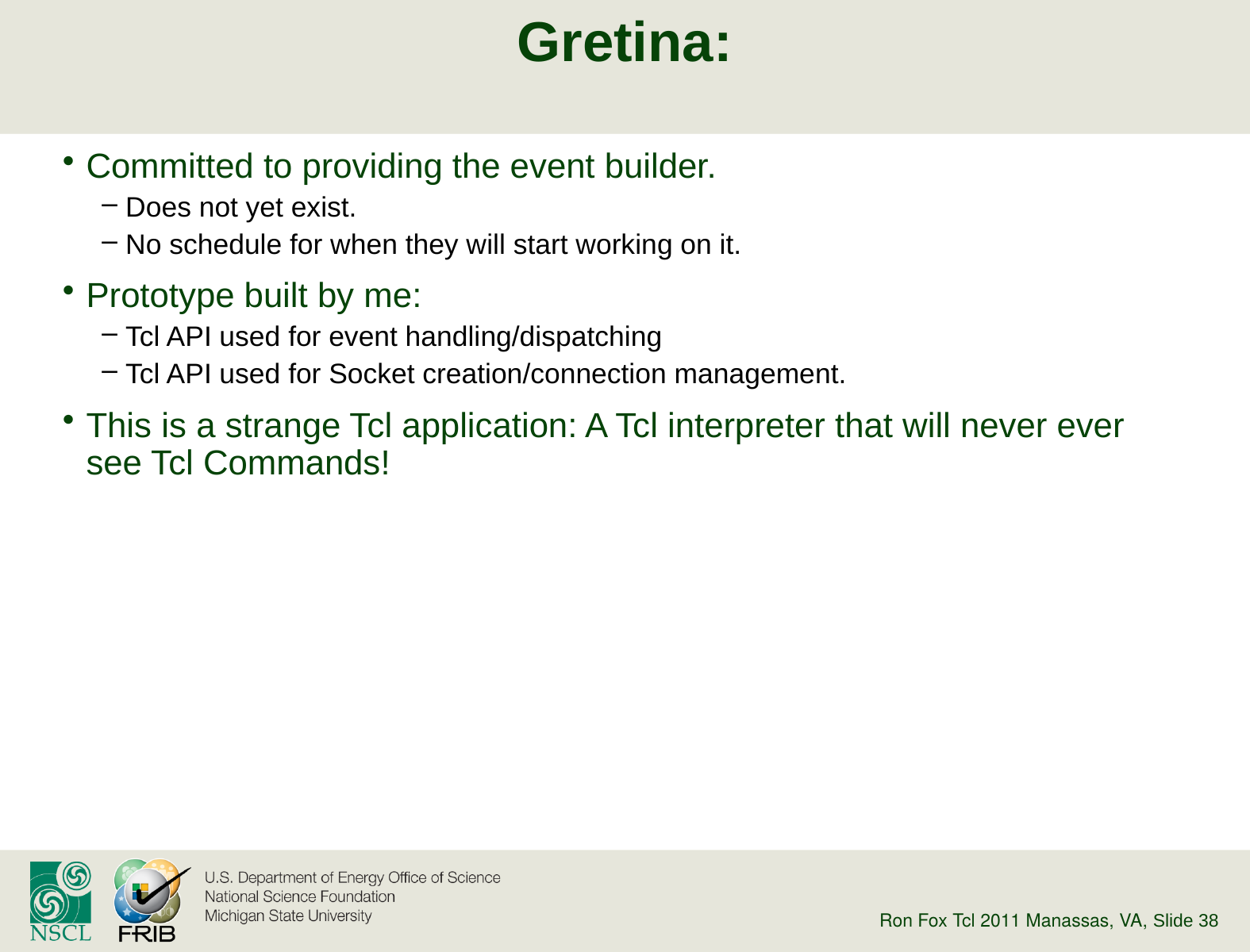

# Gretina:
Committed to providing the event builder.
Does not yet exist.
No schedule for when they will start working on it.
Prototype built by me:
Tcl API used for event handling/dispatching
Tcl API used for Socket creation/connection management.
This is a strange Tcl application: A Tcl interpreter that will never ever see Tcl Commands!